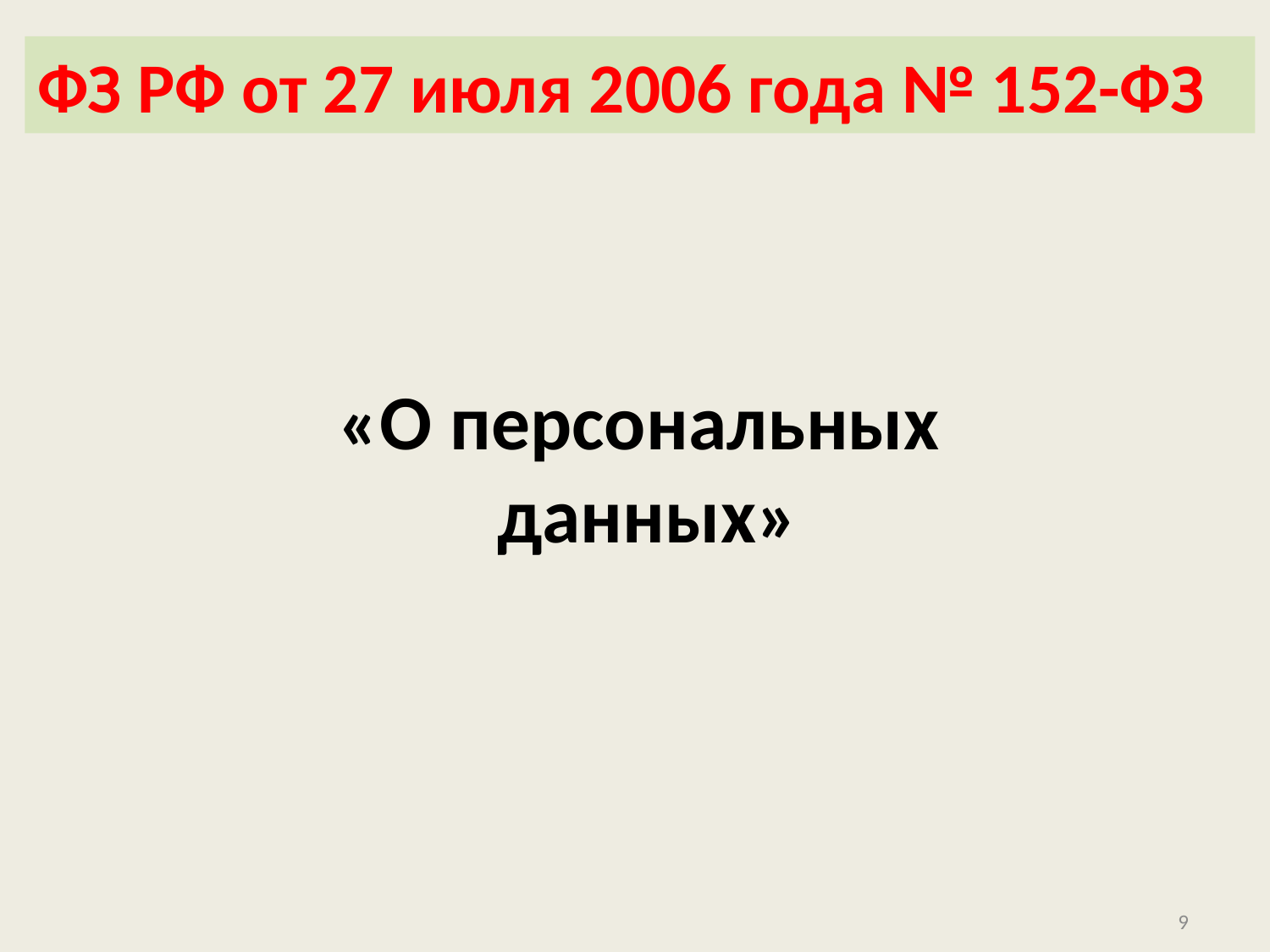

ФЗ РФ от 27 июля 2006 года № 152-ФЗ
«О персональных
данных»
9